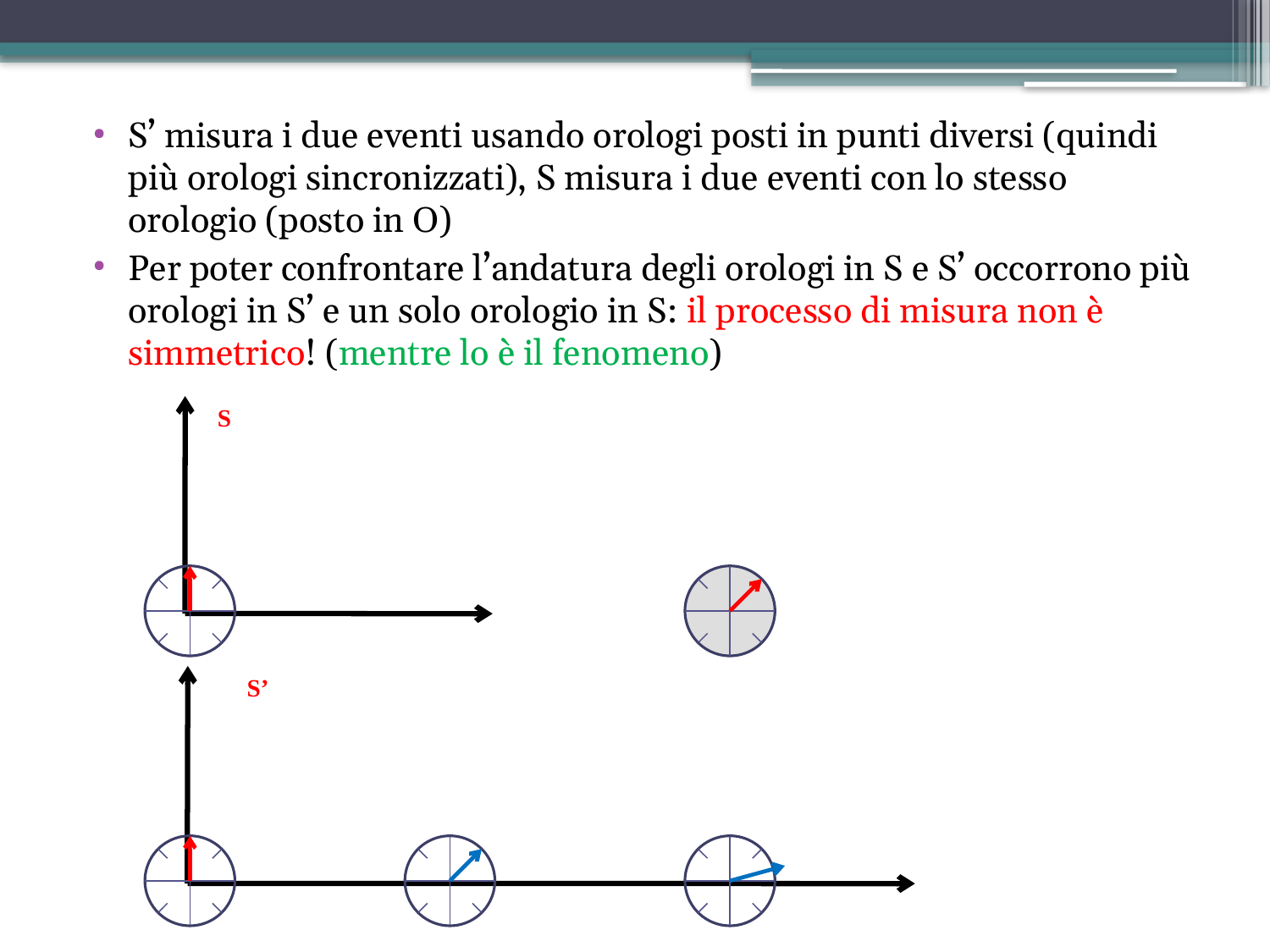

S’ misura i due eventi usando orologi posti in punti diversi (quindi più orologi sincronizzati), S misura i due eventi con lo stesso orologio (posto in O)
Per poter confrontare l’andatura degli orologi in S e S’ occorrono più orologi in S’ e un solo orologio in S: il processo di misura non è simmetrico! (mentre lo è il fenomeno)
S

S’